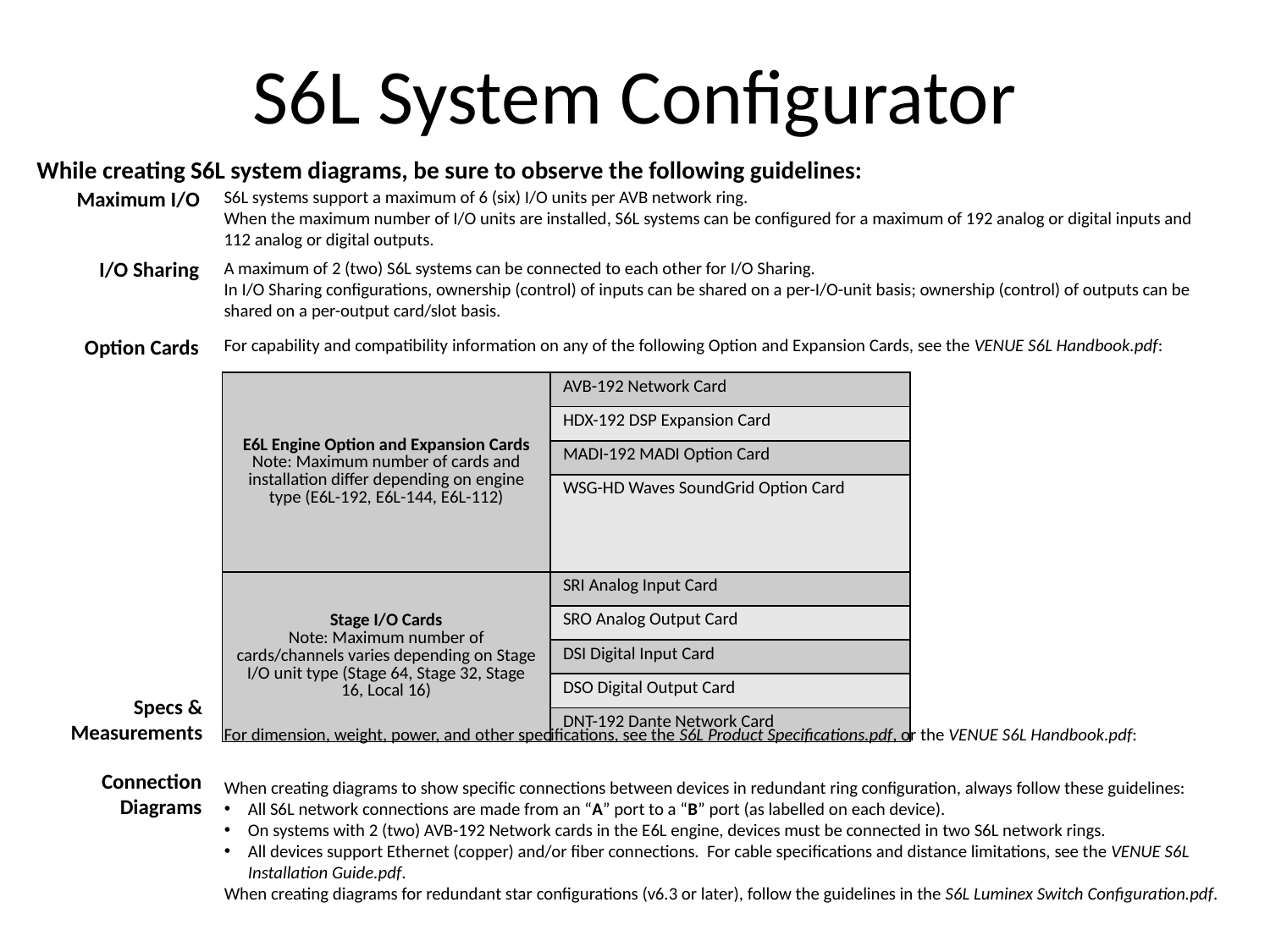

# S6L System Configurator
While creating S6L system diagrams, be sure to observe the following guidelines:
Maximum I/O
S6L systems support a maximum of 6 (six) I/O units per AVB network ring.
When the maximum number of I/O units are installed, S6L systems can be configured for a maximum of 192 analog or digital inputs and 112 analog or digital outputs.
I/O Sharing
A maximum of 2 (two) S6L systems can be connected to each other for I/O Sharing.
In I/O Sharing configurations, ownership (control) of inputs can be shared on a per-I/O-unit basis; ownership (control) of outputs can be shared on a per-output card/slot basis.
Option Cards
For capability and compatibility information on any of the following Option and Expansion Cards, see the VENUE S6L Handbook.pdf:
| E6L Engine Option and Expansion Cards Note: Maximum number of cards and installation differ depending on engine type (E6L-192, E6L-144, E6L-112) | AVB-192 Network Card |
| --- | --- |
|  | HDX-192 DSP Expansion Card |
|  | MADI-192 MADI Option Card |
|  | WSG-HD Waves SoundGrid Option Card |
| Stage I/O Cards Note: Maximum number of cards/channels varies depending on Stage I/O unit type (Stage 64, Stage 32, Stage 16, Local 16) | SRI Analog Input Card |
|  | SRO Analog Output Card |
|  | DSI Digital Input Card |
|  | DSO Digital Output Card |
|  | DNT-192 Dante Network Card |
Specs & Measurements
For dimension, weight, power, and other specifications, see the S6L Product Specifications.pdf, or the VENUE S6L Handbook.pdf:
Connection Diagrams
When creating diagrams to show specific connections between devices in redundant ring configuration, always follow these guidelines:
All S6L network connections are made from an “A” port to a “B” port (as labelled on each device).
On systems with 2 (two) AVB-192 Network cards in the E6L engine, devices must be connected in two S6L network rings.
All devices support Ethernet (copper) and/or fiber connections.  For cable specifications and distance limitations, see the VENUE S6L Installation Guide.pdf.
When creating diagrams for redundant star configurations (v6.3 or later), follow the guidelines in the S6L Luminex Switch Configuration.pdf.